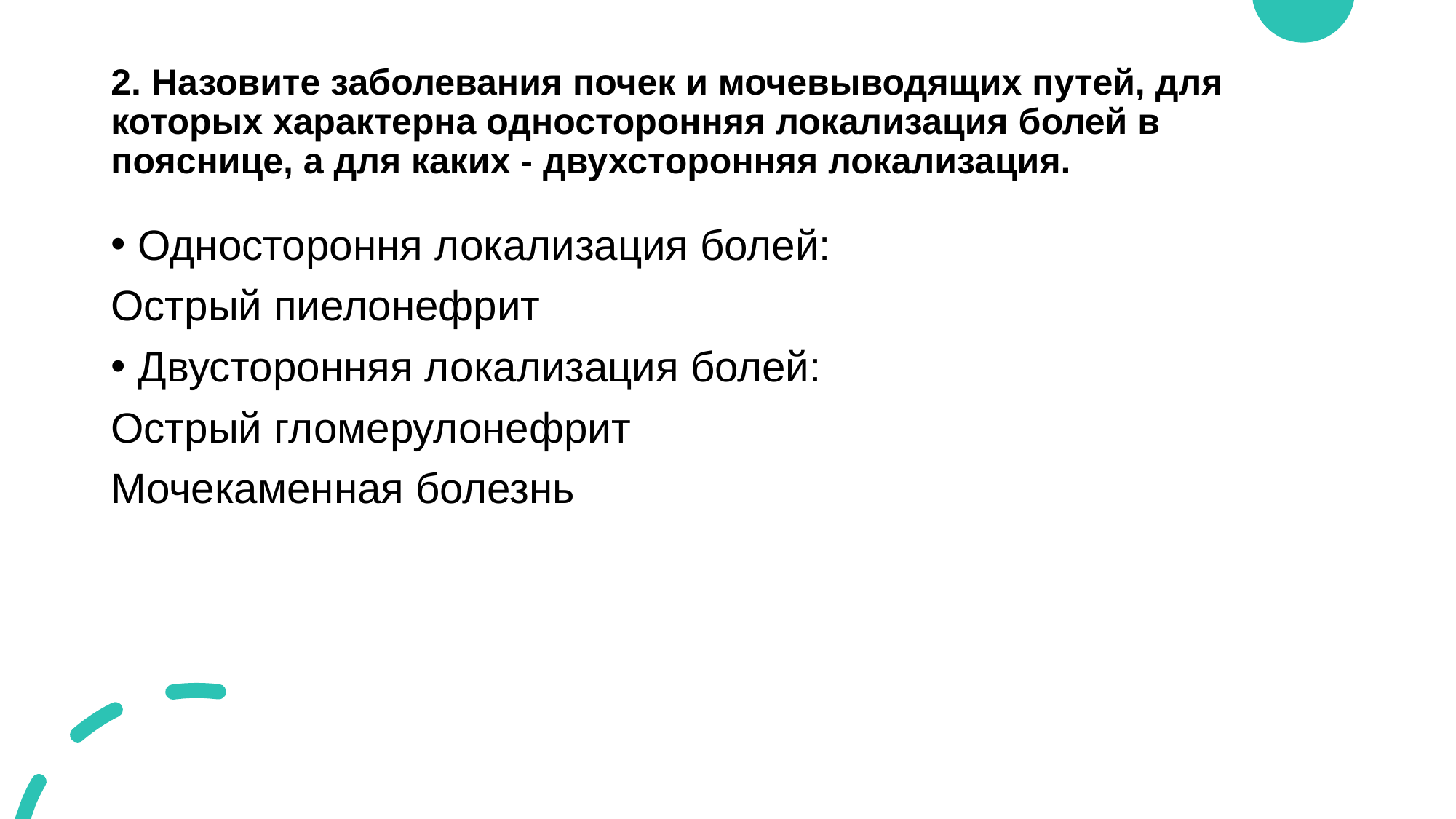

# 2. Назовите заболевания почек и мочевыводящих путей, для которых характерна односторонняя локализация болей в пояснице, а для каких - двухсторонняя локализация.
Одностороння локализация болей:
Острый пиелонефрит
Двусторонняя локализация болей:
Острый гломерулонефрит
Мочекаменная болезнь